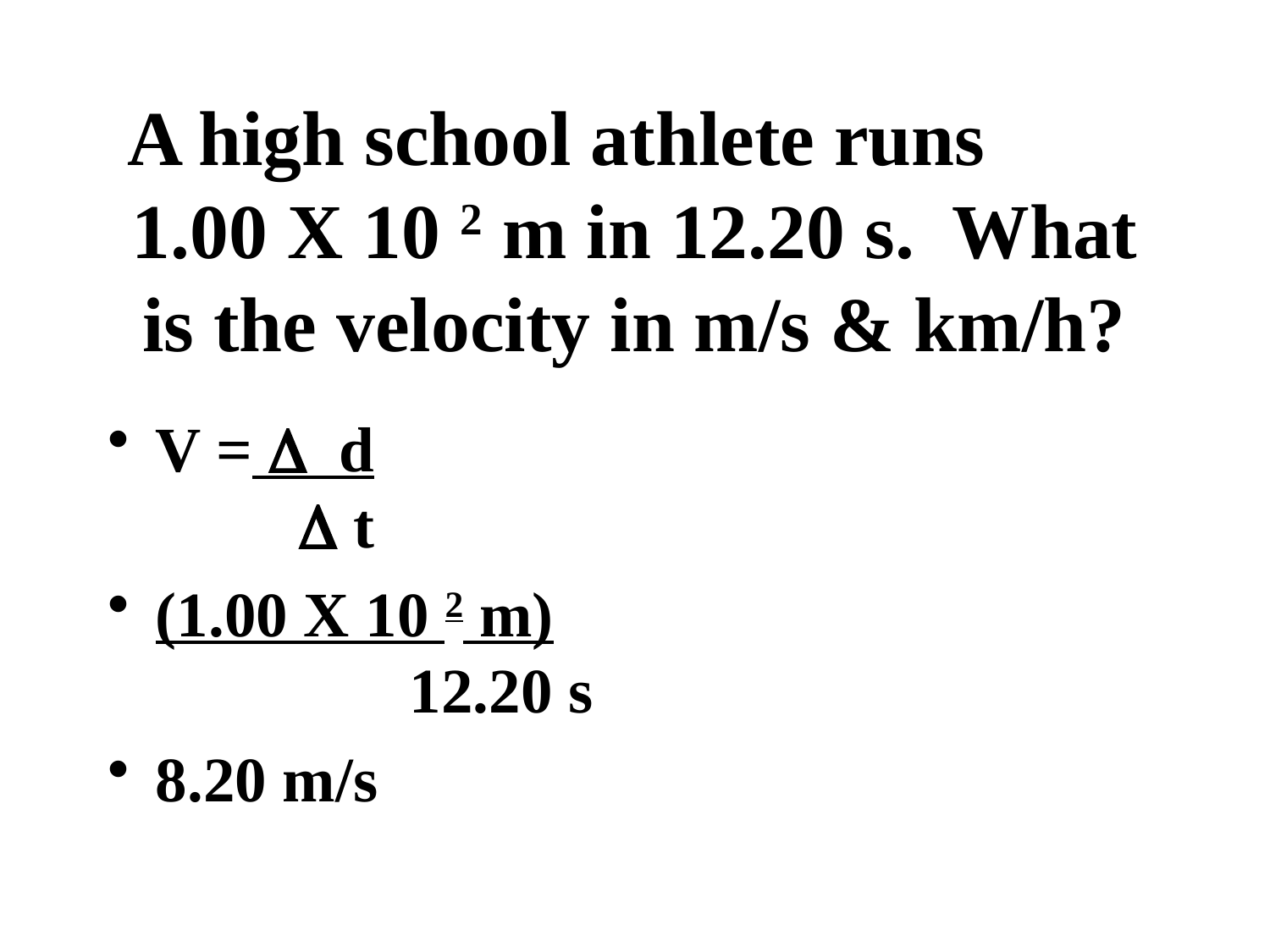

# A high school athlete runs 		1.00 X 10 2 m in 12.20 s.  What is the velocity in m/s & km/h?
V = Δ  d						         	 Δ t
(1.00 X 10 2 m)  						12.20 s
8.20 m/s